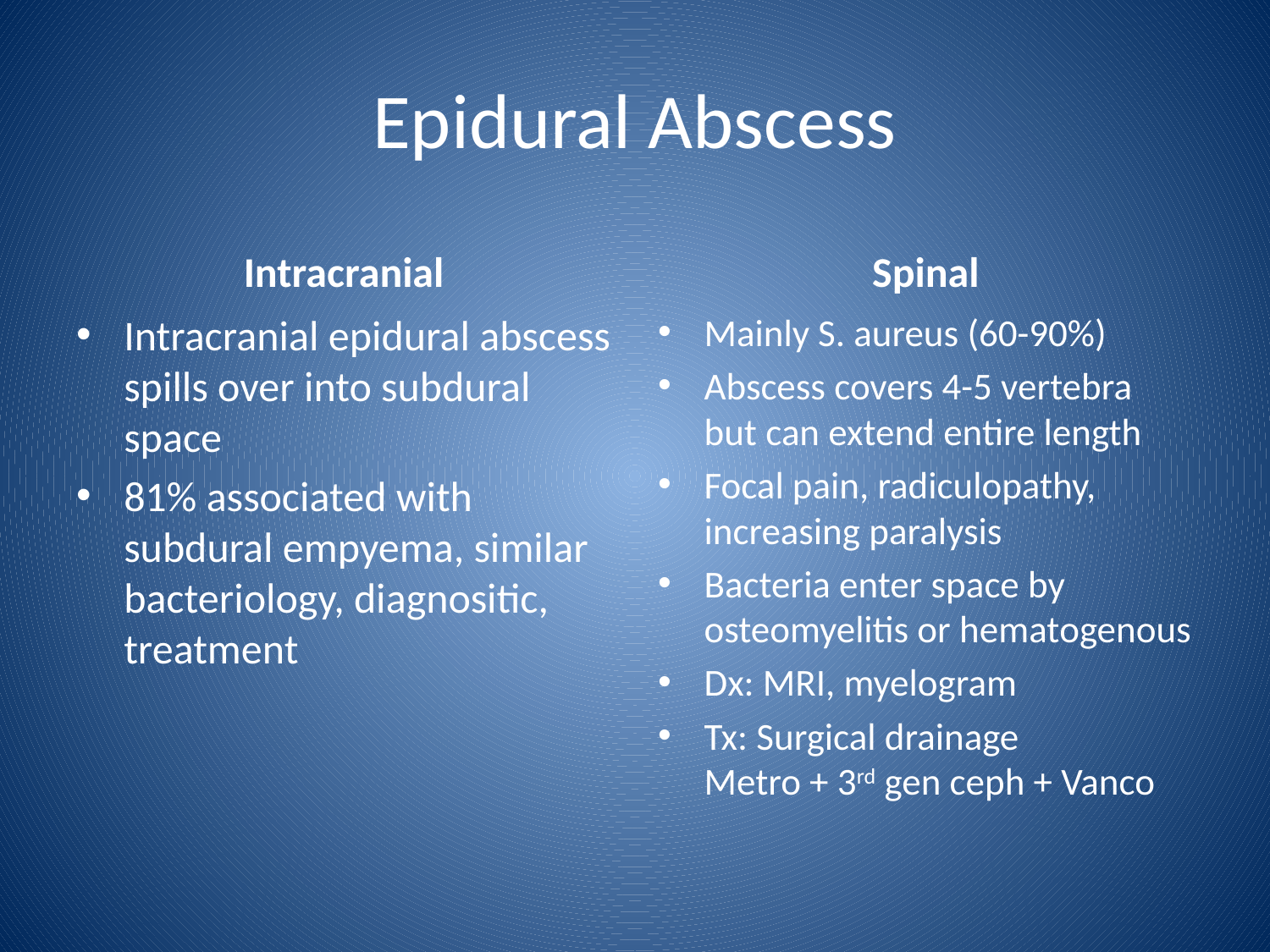

# Epidural Abscess
Intracranial
Spinal
Intracranial epidural abscess spills over into subdural space
81% associated with subdural empyema, similar bacteriology, diagnositic, treatment
Mainly S. aureus (60-90%)
Abscess covers 4-5 vertebra but can extend entire length
Focal pain, radiculopathy, increasing paralysis
Bacteria enter space by osteomyelitis or hematogenous
Dx: MRI, myelogram
Tx: Surgical drainage
Metro + 3rd gen ceph + Vanco